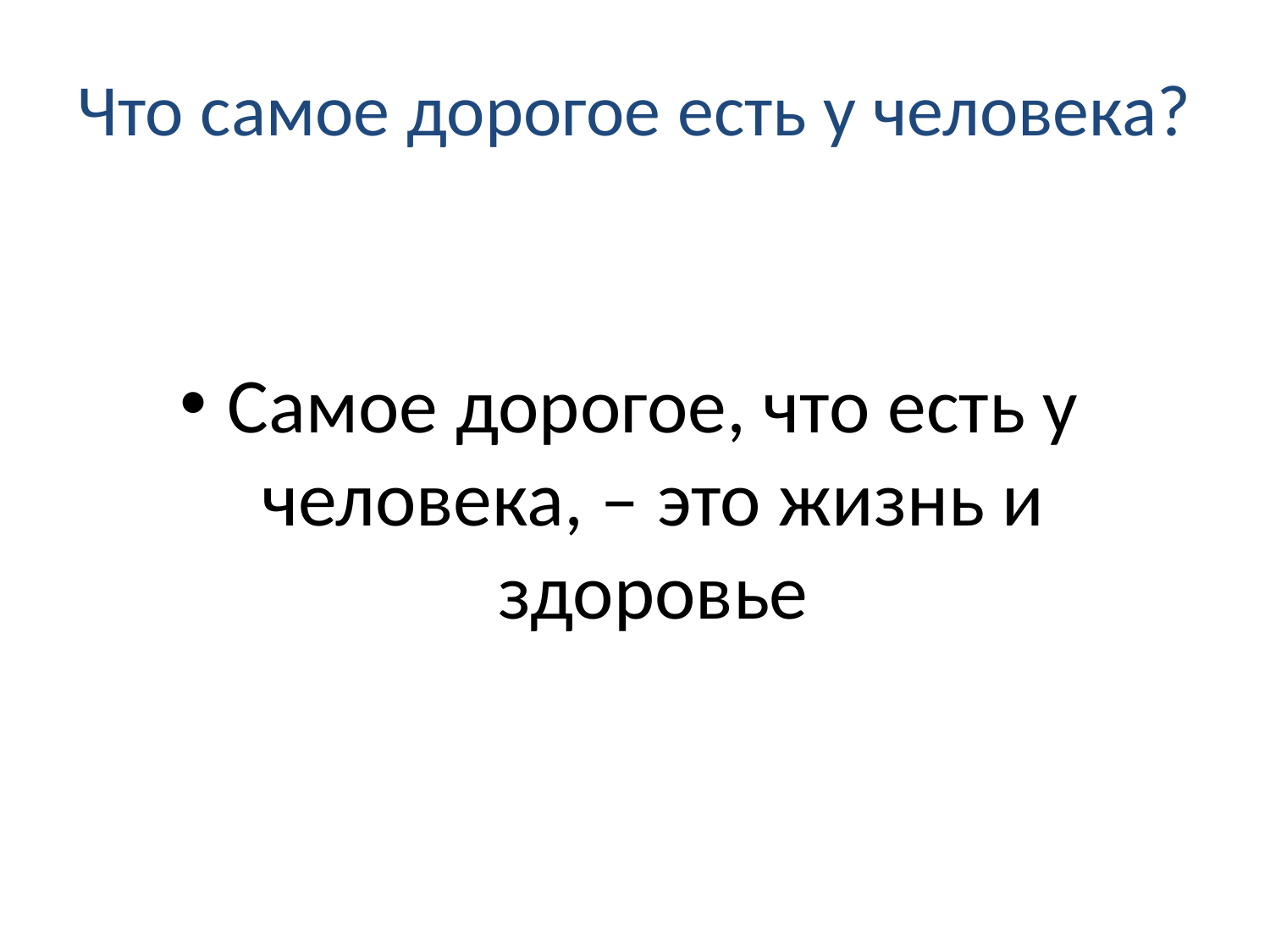

# Что самое дорогое есть у человека?
Самое дорогое, что есть у человека, – это жизнь и здоровье